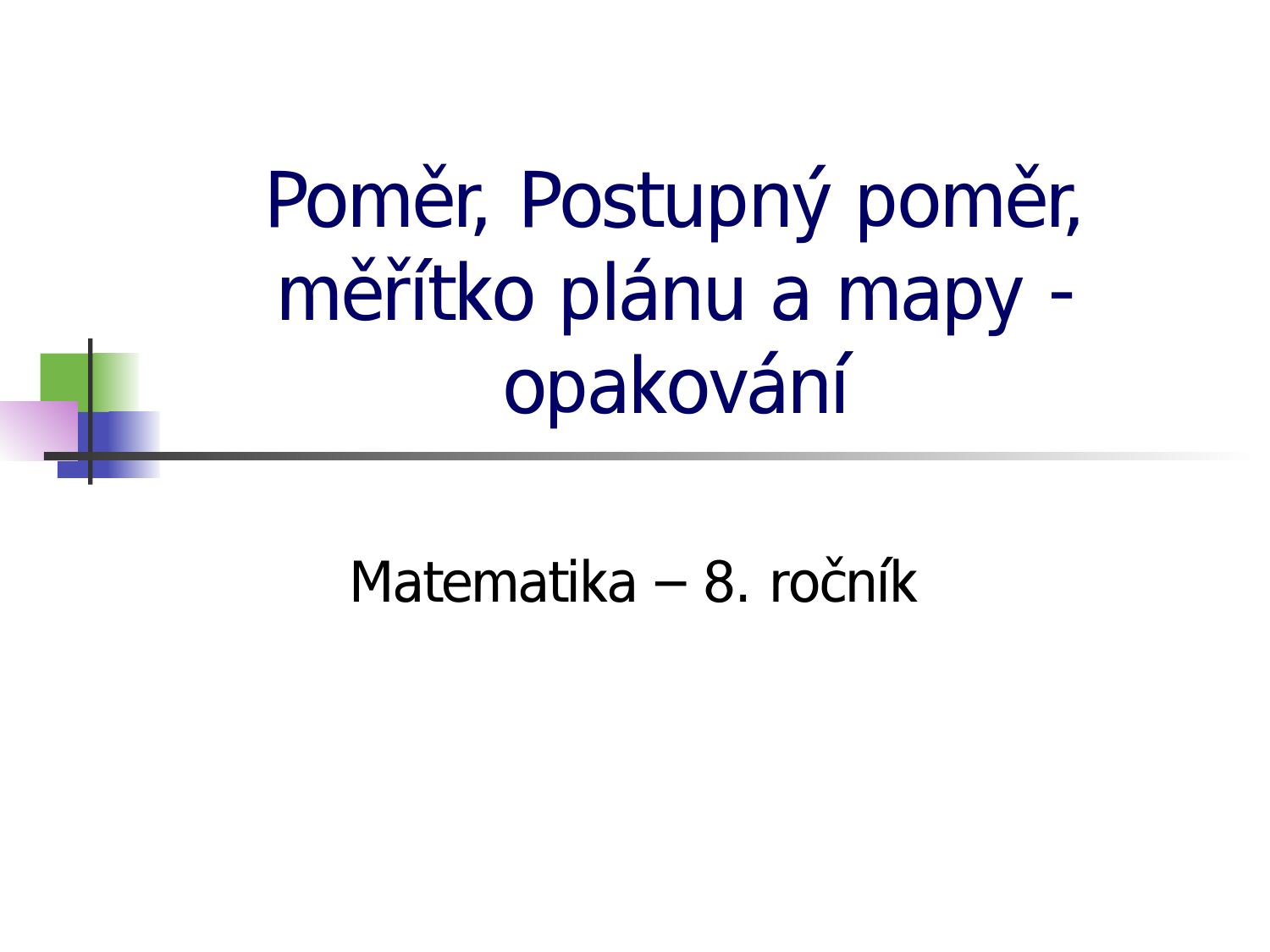

# Poměr, Postupný poměr, měřítko plánu a mapy - opakování
Matematika – 8. ročník